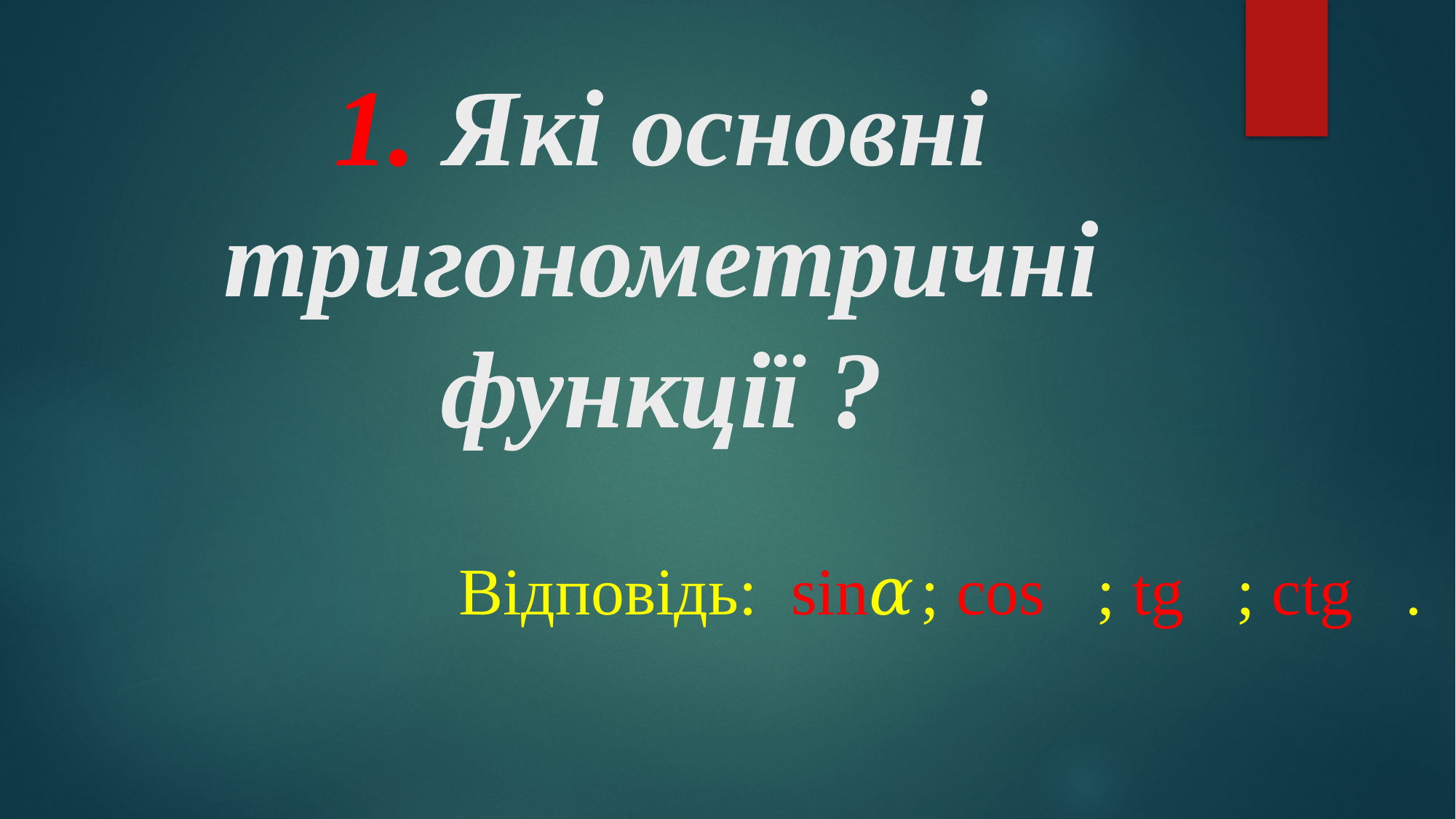

# 1. Які основні тригонометричні функції ?
Відповідь:  sin𝛼; cos𝛼; tg𝛼; ctg𝛼.